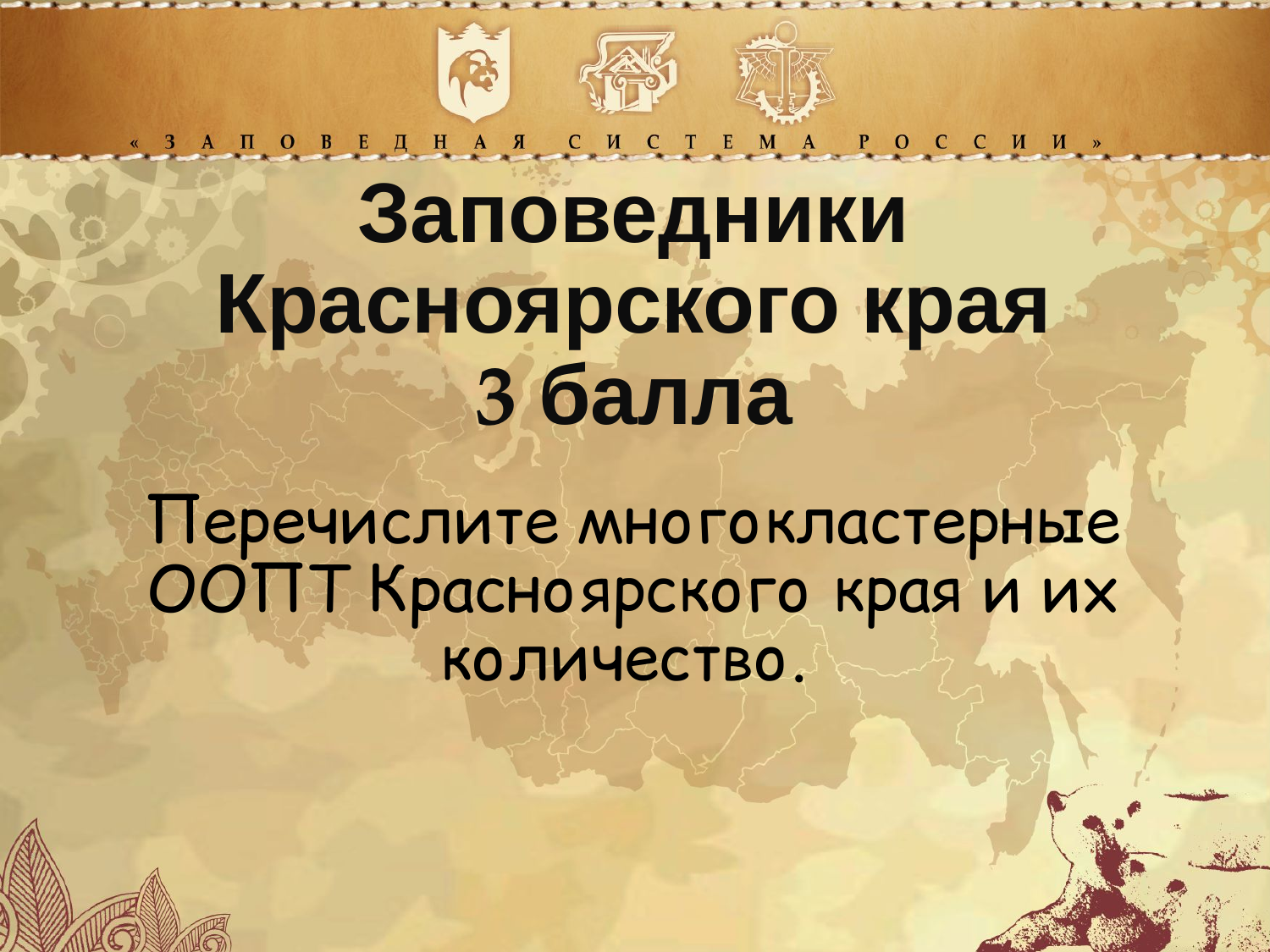

Заповедники Красноярского края
3 балла
Перечислите многокластерные ООПТ Красноярского края и их количество.